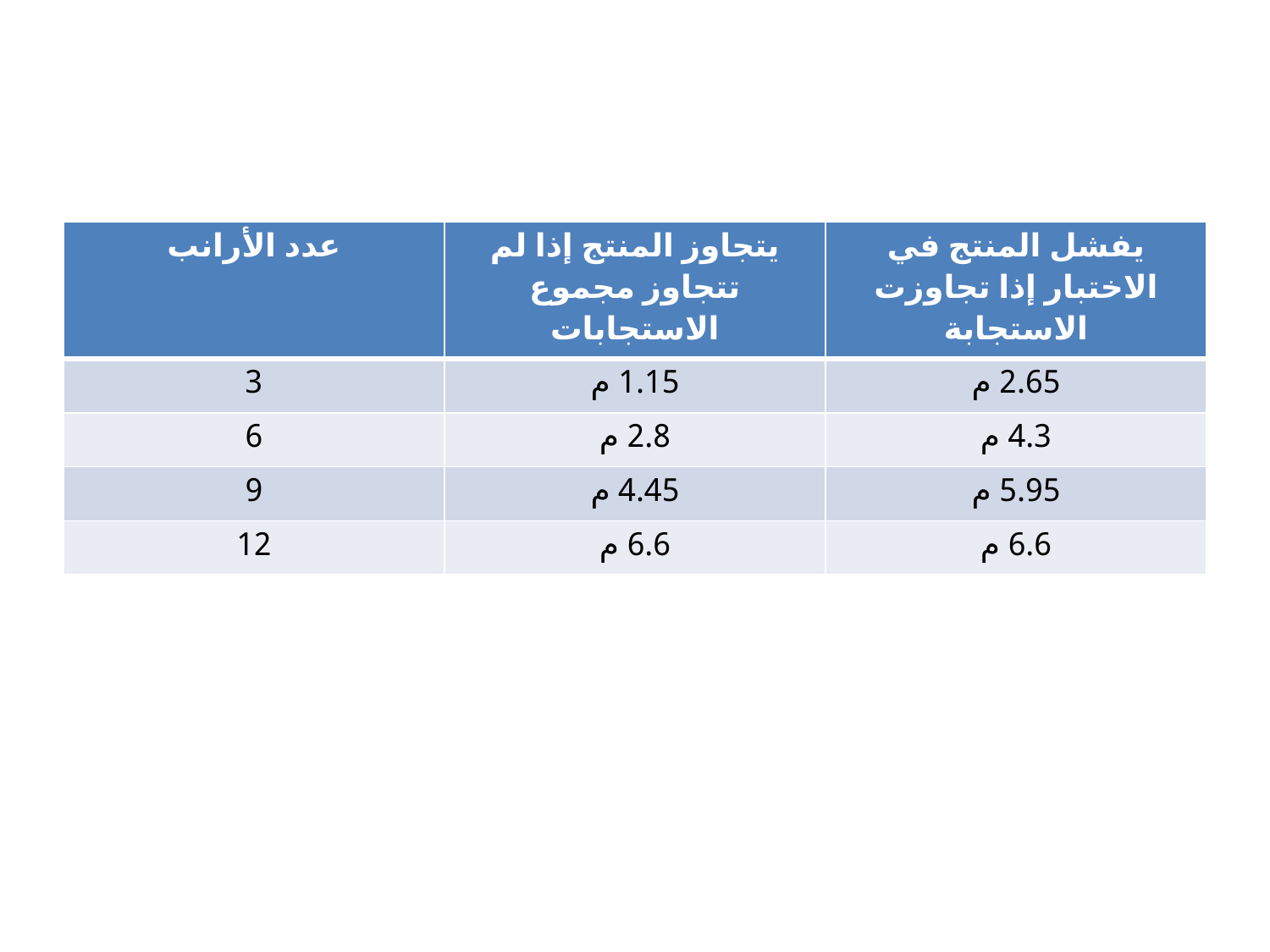

#
| عدد الأرانب | يتجاوز المنتج إذا لم تتجاوز مجموع الاستجابات | يفشل المنتج في الاختبار إذا تجاوزت الاستجابة |
| --- | --- | --- |
| 3 | 1.15 م | 2.65 م |
| 6 | 2.8 م | 4.3 م |
| 9 | 4.45 م | 5.95 م |
| 12 | 6.6 م | 6.6 م |